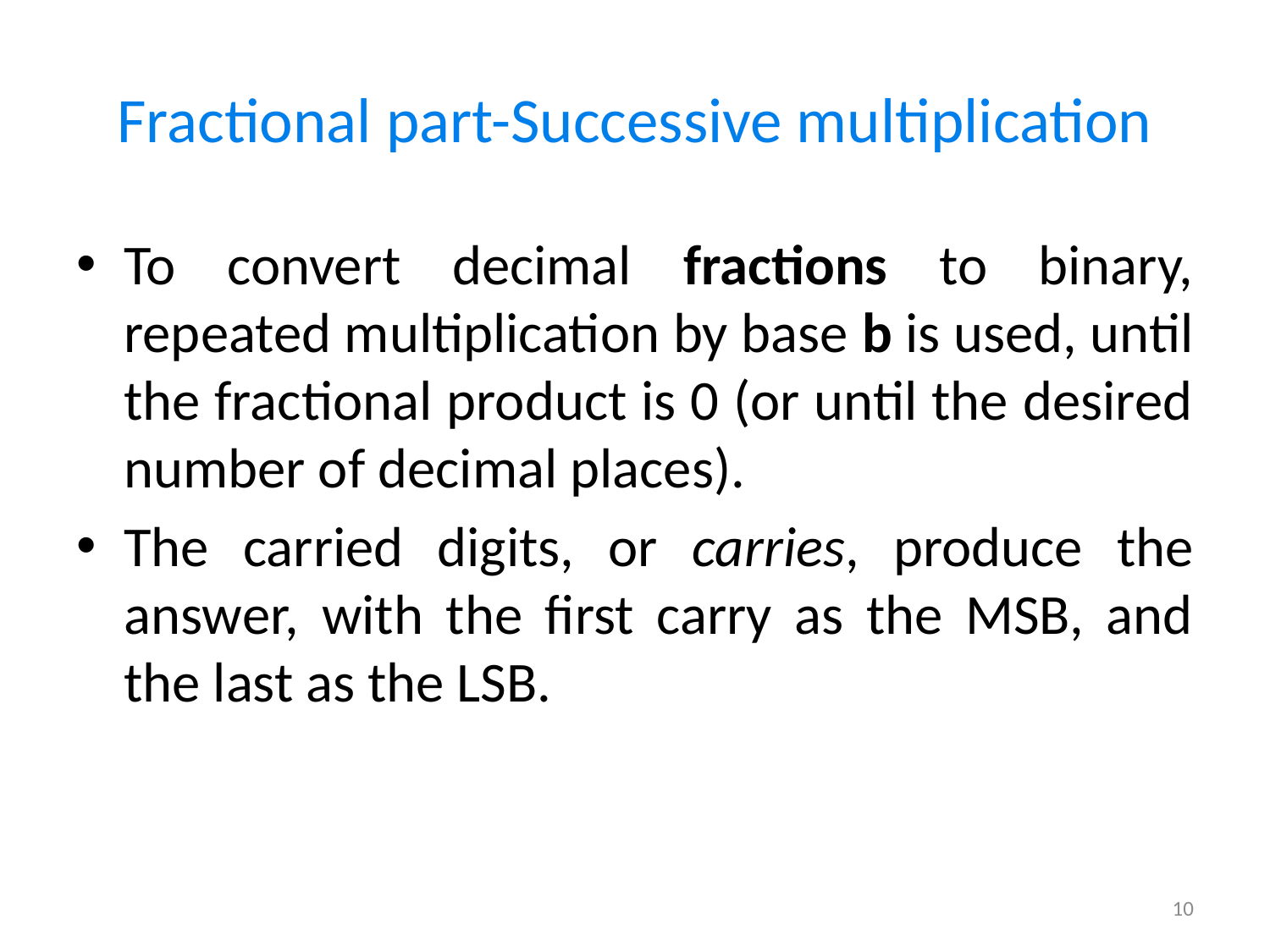

# Fractional part-Successive multiplication
To convert decimal fractions to binary, repeated multiplication by base b is used, until the fractional product is 0 (or until the desired number of decimal places).
The carried digits, or carries, produce the answer, with the first carry as the MSB, and the last as the LSB.

10